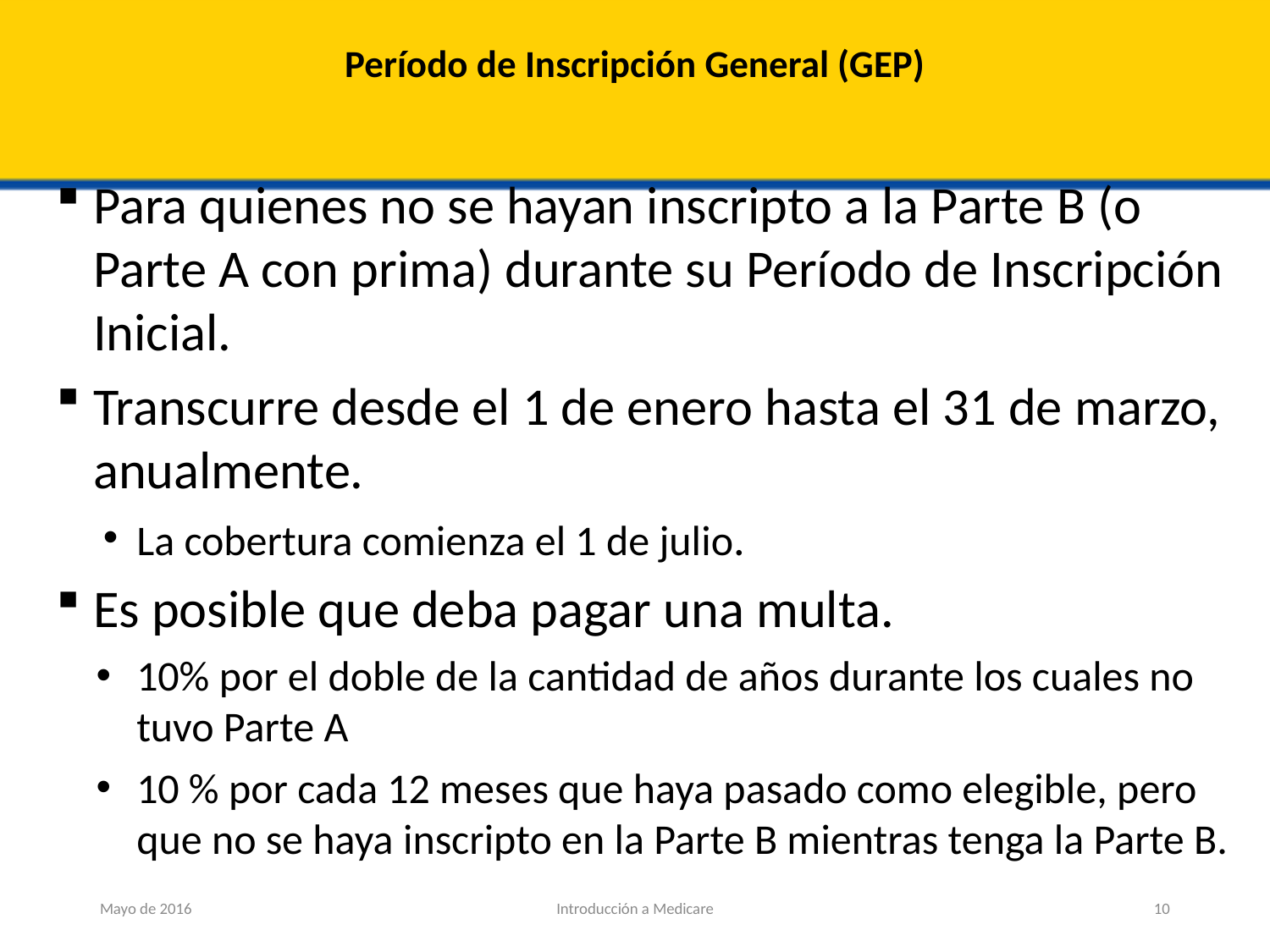

# Período de Inscripción General (GEP)
Para quienes no se hayan inscripto a la Parte B (o Parte A con prima) durante su Período de Inscripción Inicial.
Transcurre desde el 1 de enero hasta el 31 de marzo, anualmente.
La cobertura comienza el 1 de julio.
Es posible que deba pagar una multa.
10% por el doble de la cantidad de años durante los cuales no tuvo Parte A
10 % por cada 12 meses que haya pasado como elegible, pero que no se haya inscripto en la Parte B mientras tenga la Parte B.

Mayo de 2016
Introducción a Medicare
10